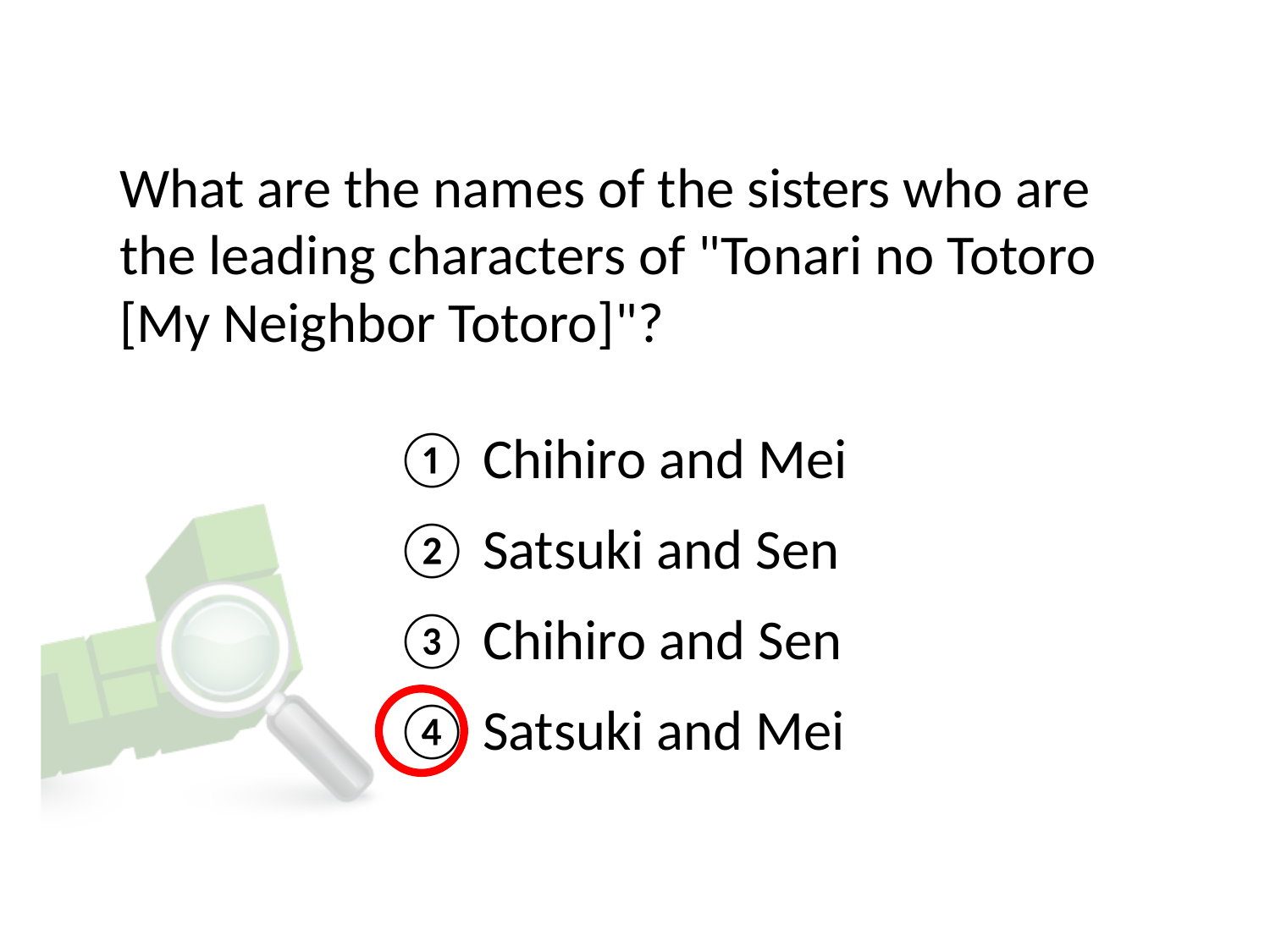

# What are the names of the sisters who are the leading characters of "Tonari no Totoro [My Neighbor Totoro]"?
① Chihiro and Mei
② Satsuki and Sen
③ Chihiro and Sen
④ Satsuki and Mei